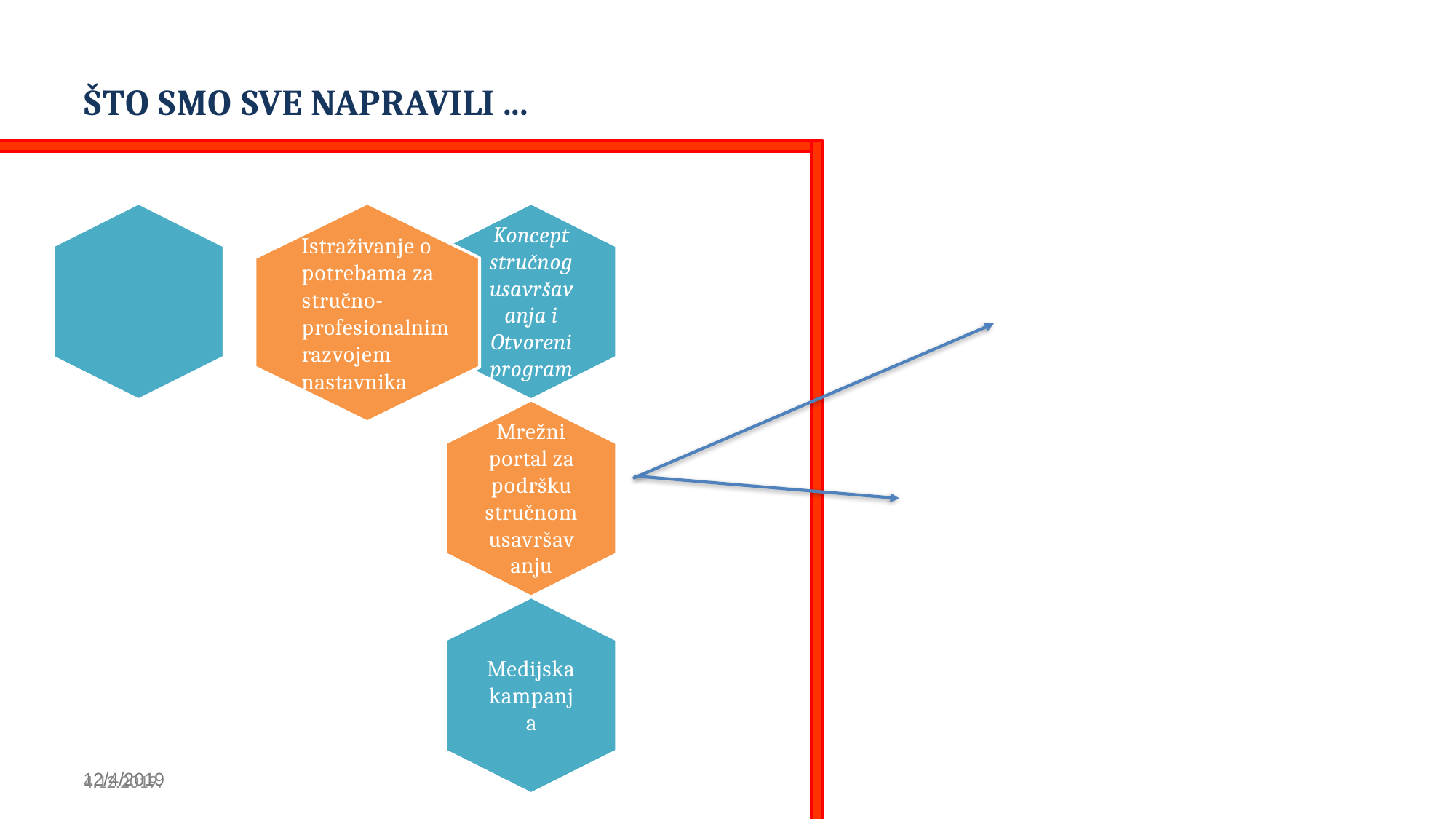

# ŠTO SMO SVE NAPRAVILI ...

Istraživanje o potrebama za stručno-profesionalnim razvojem nastavnika
Koncept stručnog usavršavanja i Otvoreni program
Mrežni portal za podršku stručnom usavršavanju
Smjernice za stručno usavršavanje i trajni profesionalni razvoj
Medijska kampanja

4.12.2019.